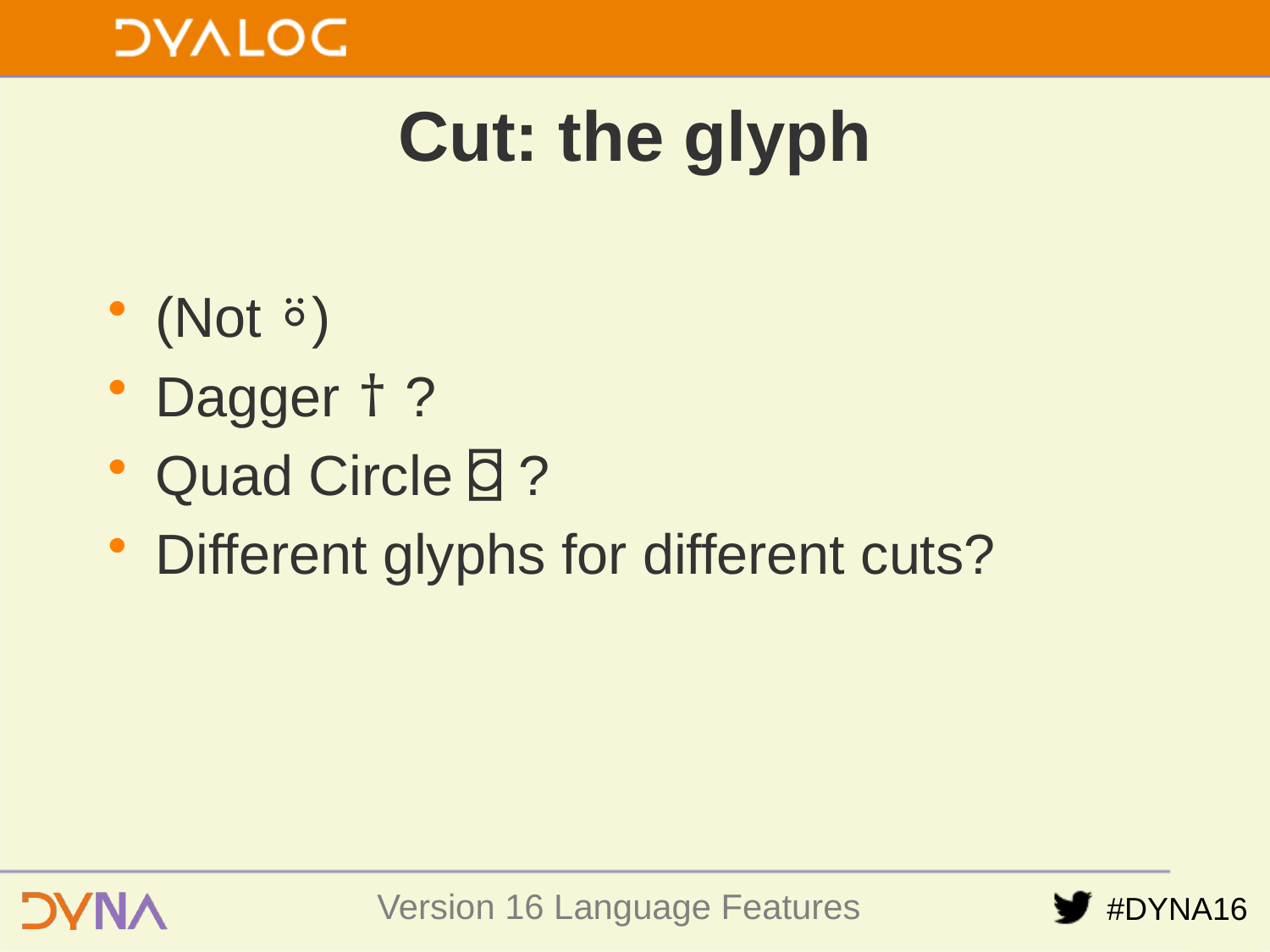

# Cut: the glyph
(Not ⍤)
Dagger † ?
Quad Circle ⌼ ?
Different glyphs for different cuts?
Version 16 Language Features